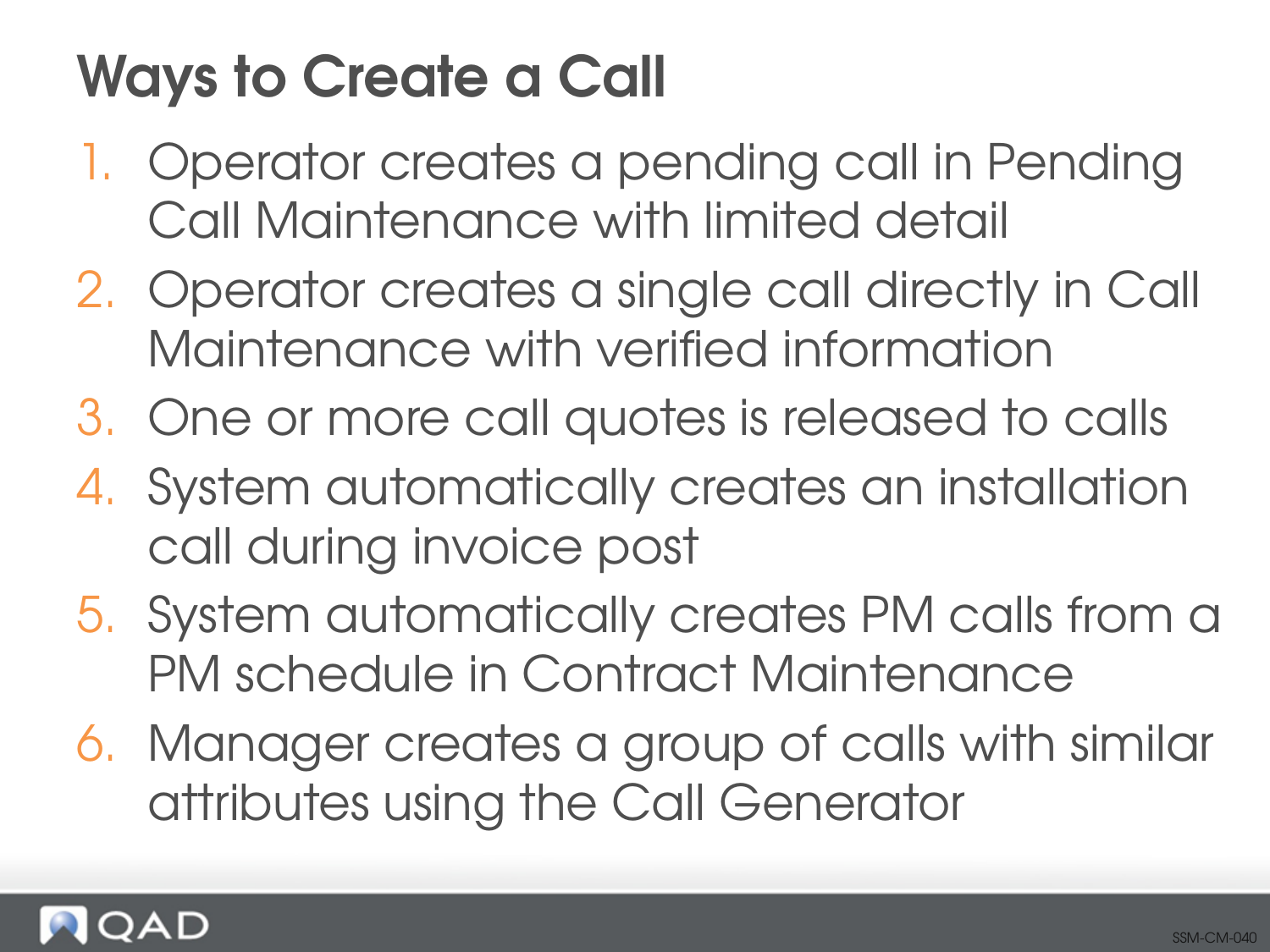

# Ways to Create a Call
Operator creates a pending call in Pending Call Maintenance with limited detail
Operator creates a single call directly in Call Maintenance with verified information
One or more call quotes is released to calls
System automatically creates an installation call during invoice post
System automatically creates PM calls from a PM schedule in Contract Maintenance
Manager creates a group of calls with similar attributes using the Call Generator

SSM-CM-040